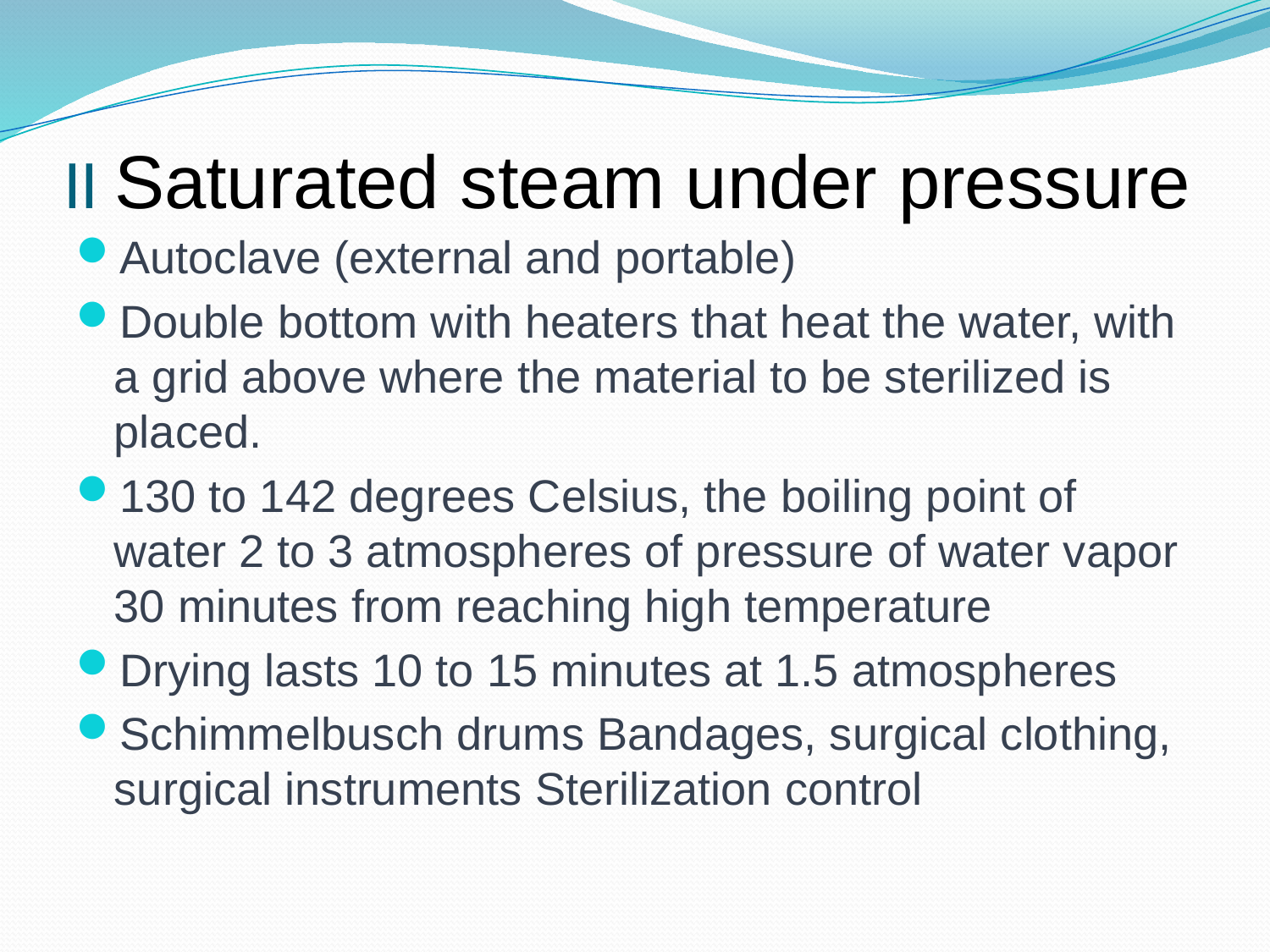

# II Saturated steam under pressure
Autoclave (external and portable)
Double bottom with heaters that heat the water, with a grid above where the material to be sterilized is placed.
130 to 142 degrees Celsius, the boiling point of water 2 to 3 atmospheres of pressure of water vapor 30 minutes from reaching high temperature
Drying lasts 10 to 15 minutes at 1.5 atmospheres
Schimmelbusch drums Bandages, surgical clothing, surgical instruments Sterilization control